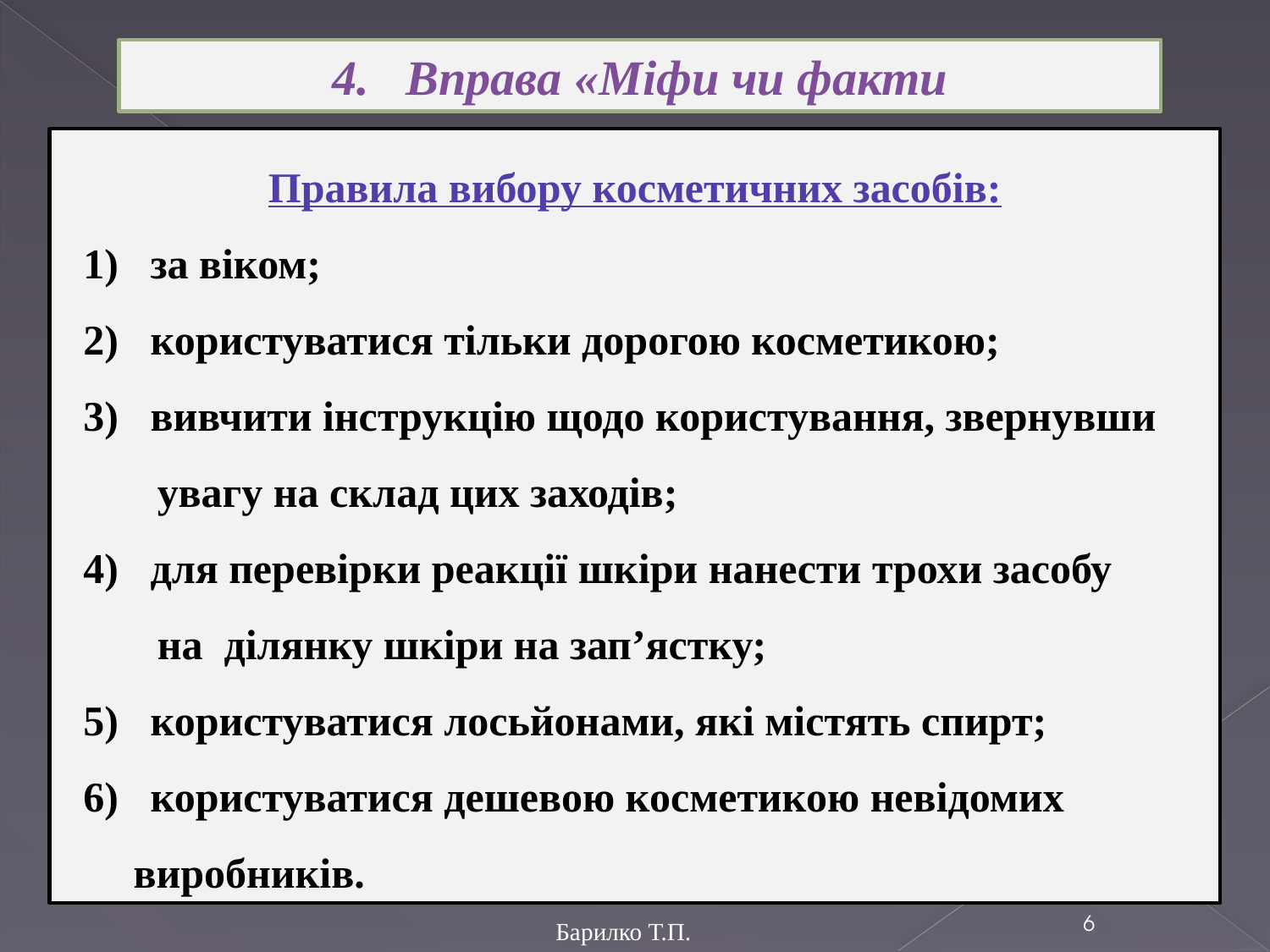

4.   Вправа «Міфи чи факти
Правила вибору косметичних засобів:
  1)   за віком;
  2)   користуватися тільки дорогою косметикою;
  3)   вивчити інструкцію щодо користування, звернувши
         увагу на склад цих заходів;
  4)   для перевірки реакції шкіри нанести трохи засобу
         на  ділянку шкіри на зап’ястку;
  5)   користуватися лосьйонами, які містять спирт;
  6)   користуватися дешевою косметикою невідомих       виробників.
6
Барилко Т.П.